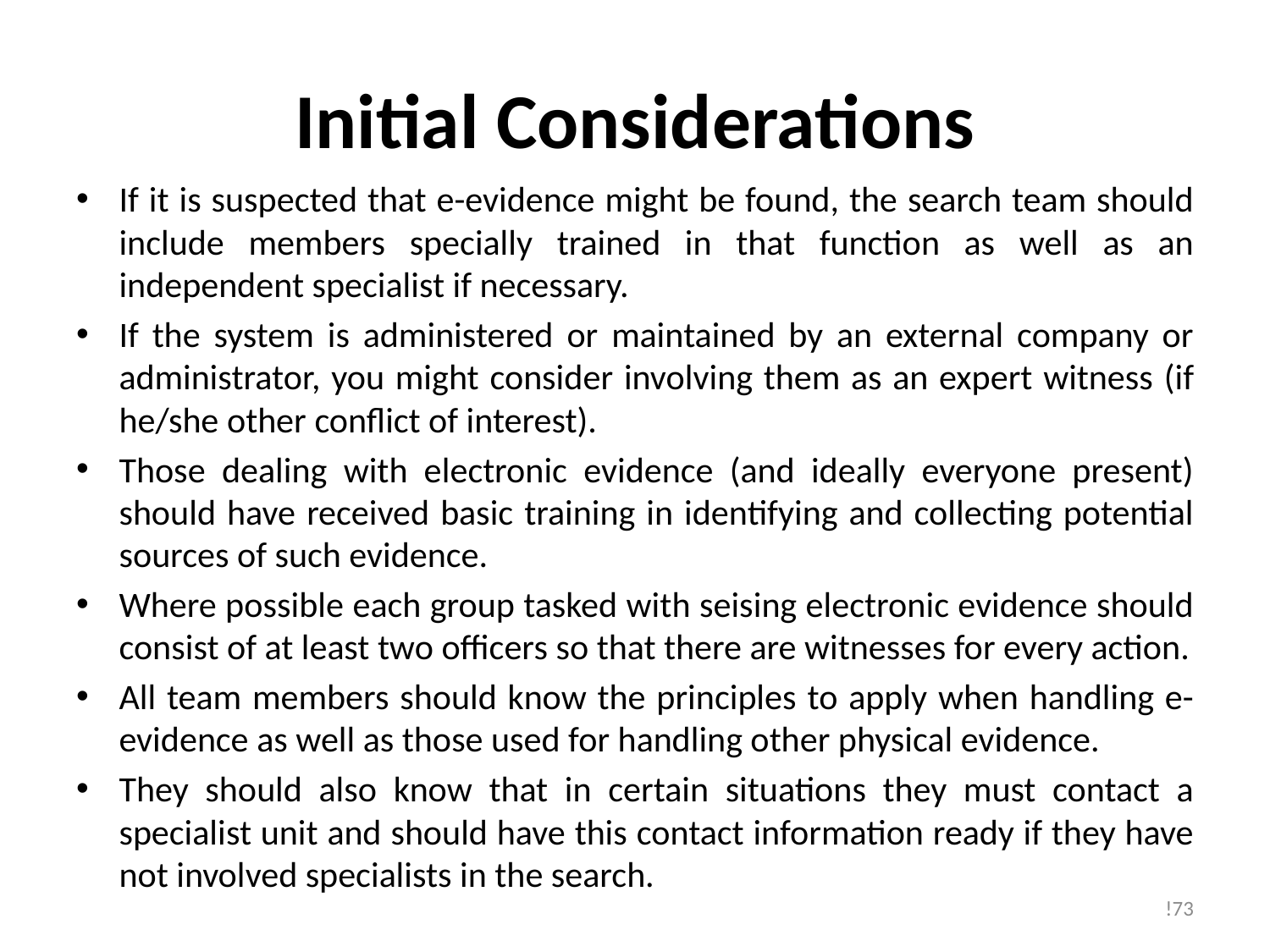

# Initial Considerations
If it is suspected that e-evidence might be found, the search team should include members specially trained in that function as well as an independent specialist if necessary.
If the system is administered or maintained by an external company or administrator, you might consider involving them as an expert witness (if he/she other conflict of interest).
Those dealing with electronic evidence (and ideally everyone present) should have received basic training in identifying and collecting potential sources of such evidence.
Where possible each group tasked with seising electronic evidence should consist of at least two officers so that there are witnesses for every action.
All team members should know the principles to apply when handling e-evidence as well as those used for handling other physical evidence.
They should also know that in certain situations they must contact a specialist unit and should have this contact information ready if they have not involved specialists in the search.

!73